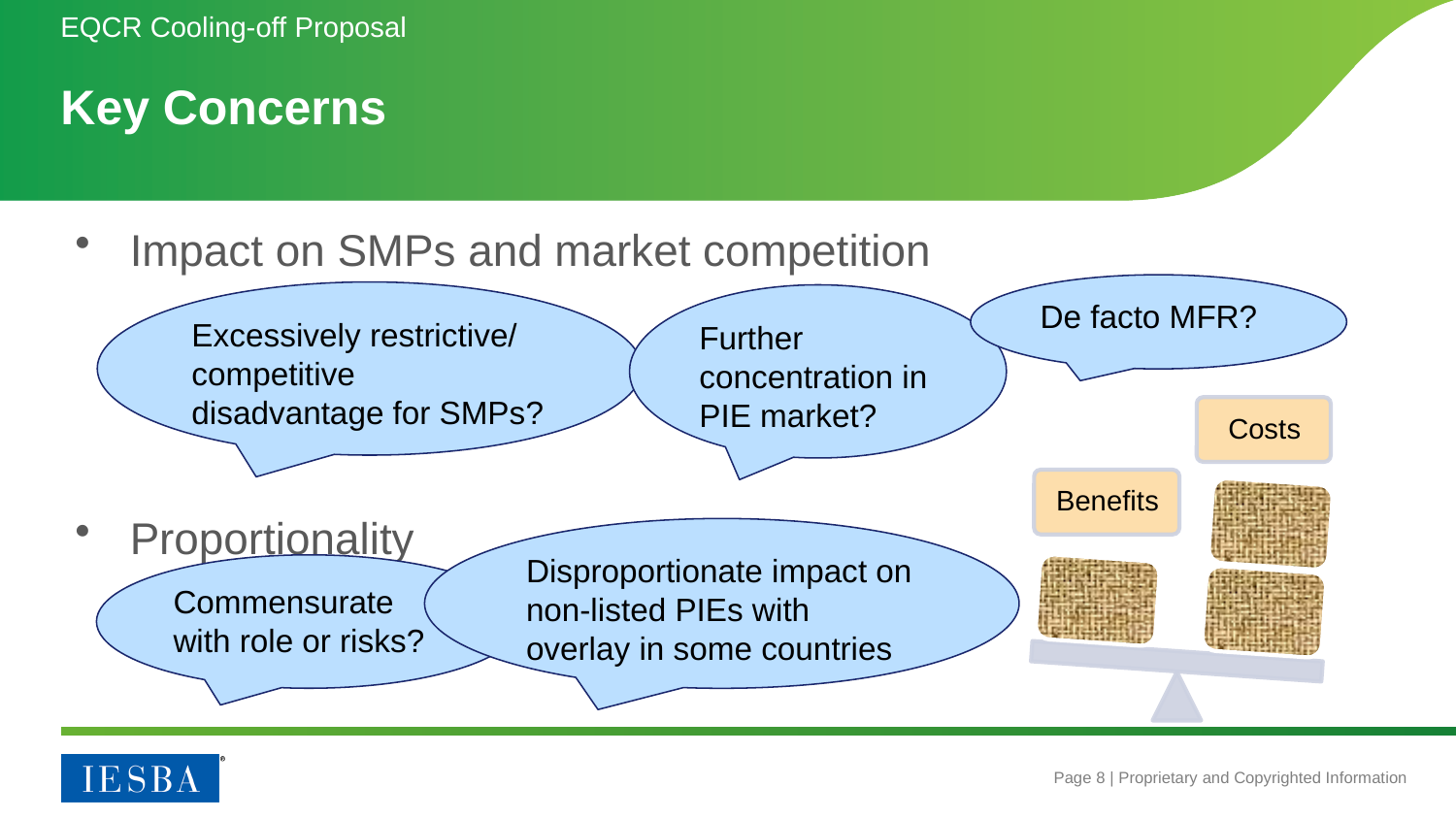

EQCR Cooling-off Proposal

# Key Concerns
Impact on SMPs and market competition

Proportionality
De facto MFR?
Excessively restrictive/ competitive disadvantage for SMPs?
Further concentration in PIE market?
Benefits
Costs

Disproportionate impact on non-listed PIEs with overlay in some countries
Commensurate with role or risks?